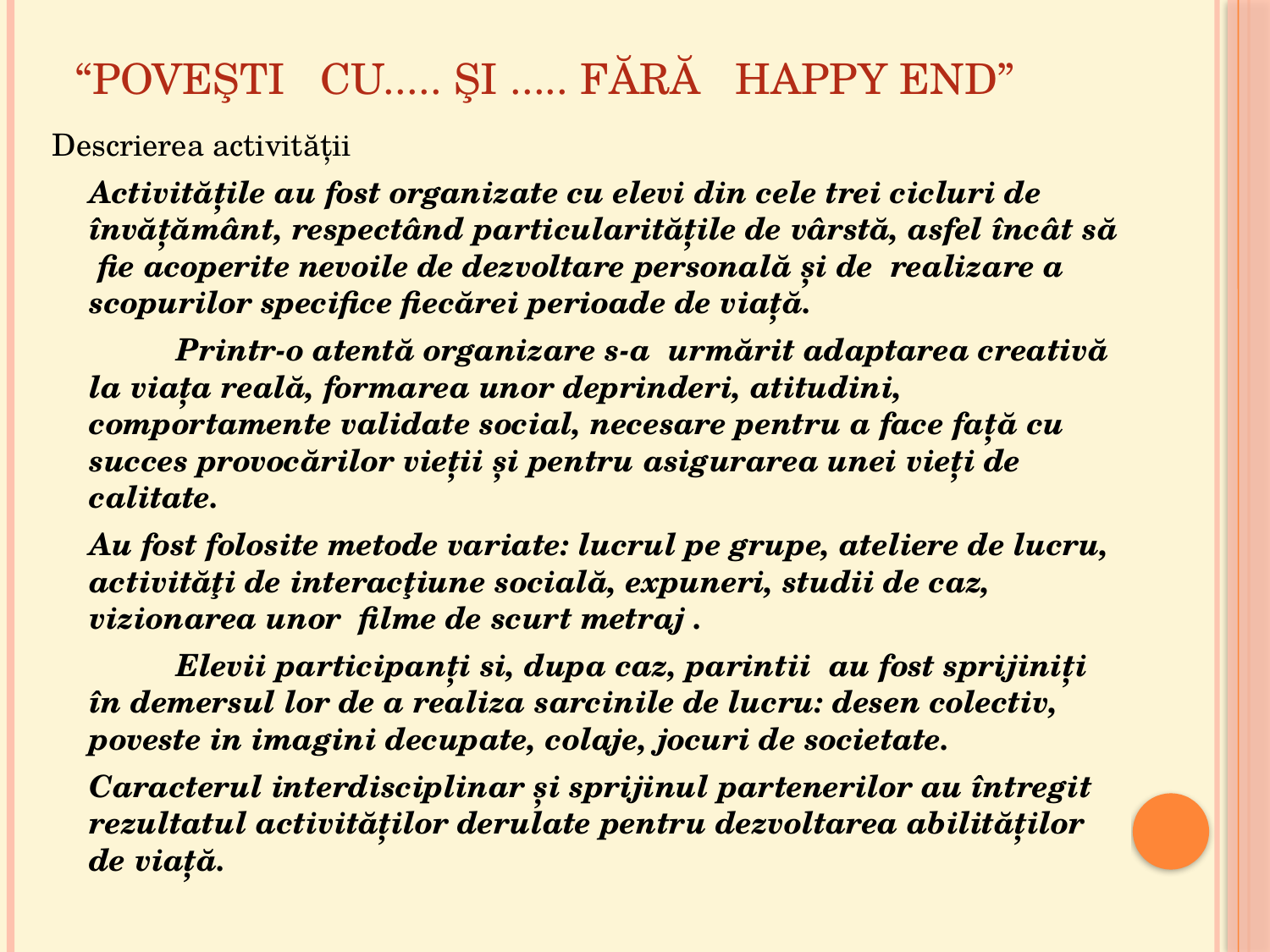

# “POVEŞTI   CU..... ŞI ..... FĂRĂ   HAPPY END”
Descrierea activității
		Activitățile au fost organizate cu elevi din cele trei cicluri de învățământ, respectând particularitățile de vârstă, asfel încât să  fie acoperite nevoile de dezvoltare personală și de  realizare a scopurilor specifice fiecărei perioade de viață.
              Printr-o atentă organizare s-a  urmărit adaptarea creativă la viața reală, formarea unor deprinderi, atitudini,  comportamente validate social, necesare pentru a face față cu succes provocărilor vieții și pentru asigurarea unei vieți de calitate.
		Au fost folosite metode variate: lucrul pe grupe, ateliere de lucru, activităţi de interacţiune socială, expuneri, studii de caz, vizionarea unor  filme de scurt metraj .
              Elevii participanți si, dupa caz, parintii  au fost sprijiniți în demersul lor de a realiza sarcinile de lucru: desen colectiv, poveste in imagini decupate, colaje, jocuri de societate.
		Caracterul interdisciplinar și sprijinul partenerilor au întregit rezultatul activităților derulate pentru dezvoltarea abilităților de viață.